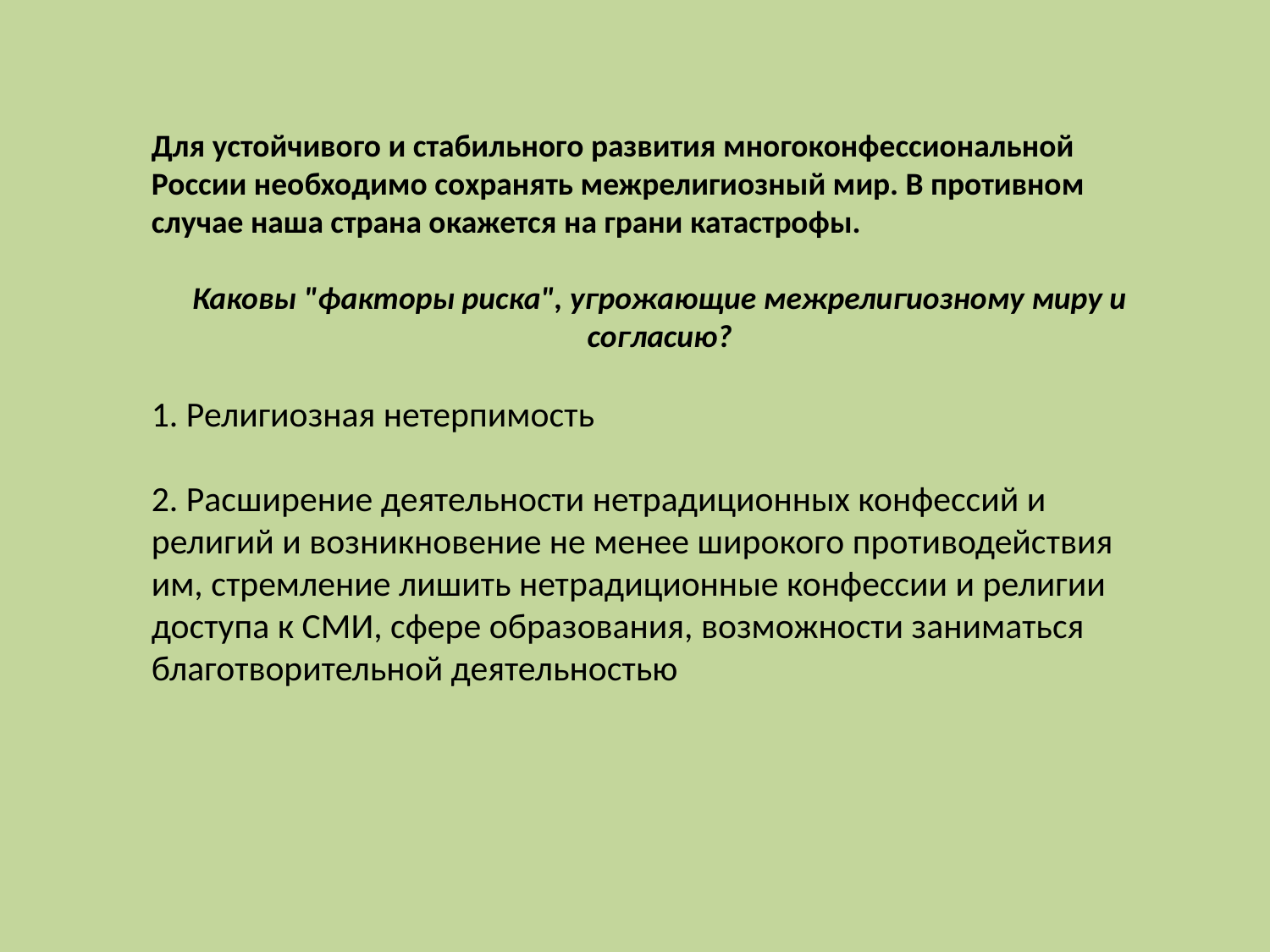

Для устойчивого и стабильного развития многоконфессиональной России необходимо сохранять межрелигиозный мир. В противном случае наша страна окажется на грани катастрофы.

Каковы "факторы риска", угрожающие межрелигиозному миру и согласию?

1. Религиозная нетерпимость

2. Расширение деятельности нетрадиционных конфессий и религий и возникновение не менее широкого противодействия им, стремление лишить нетрадиционные конфессии и религии доступа к СМИ, сфере образования, возможности заниматься благотворительной деятельностью